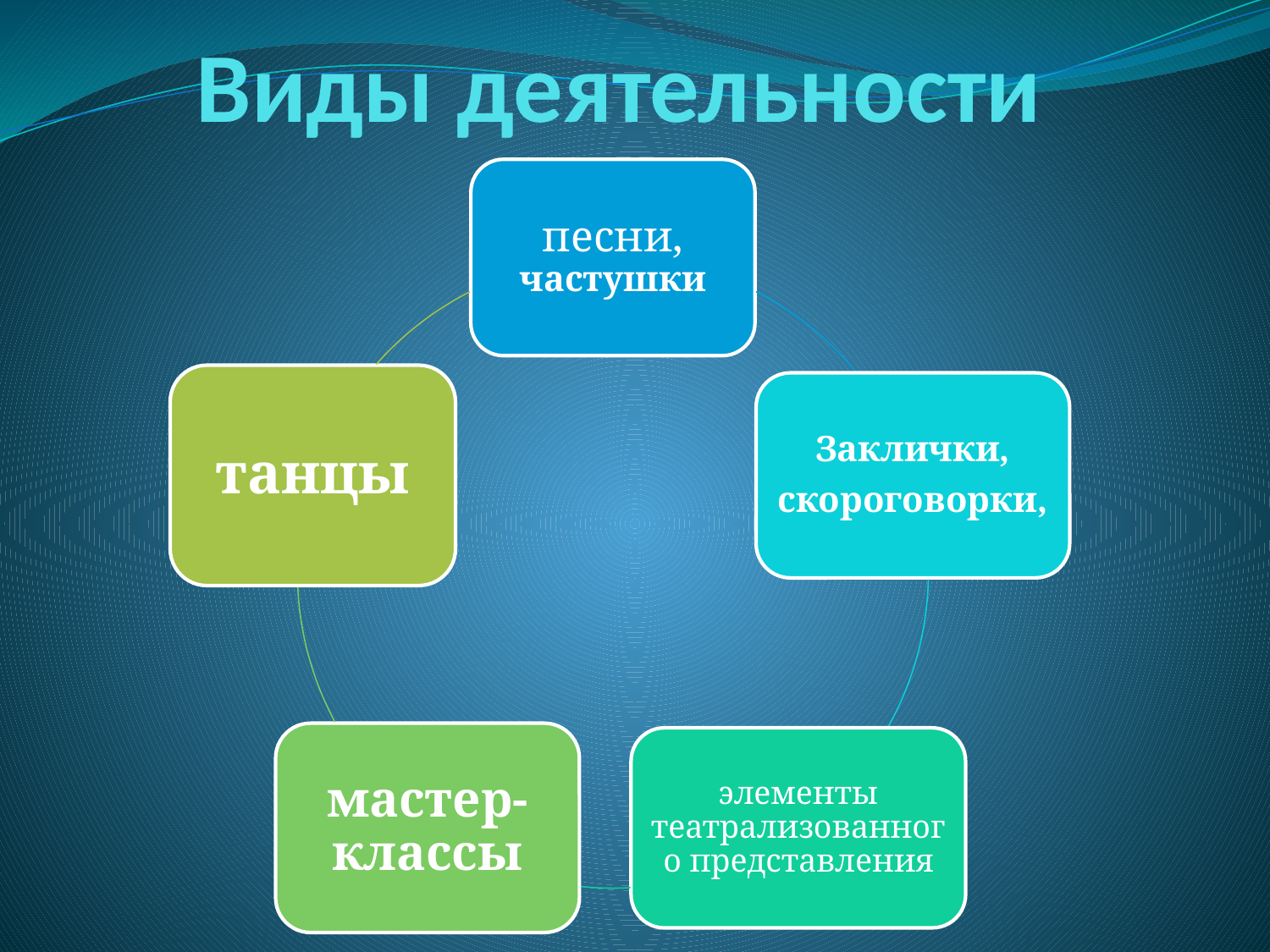

# Виды деятельности
песни, частушки
Заклички,
скороговорки,
элементы театрализованного представления
мастер-классы
танцы